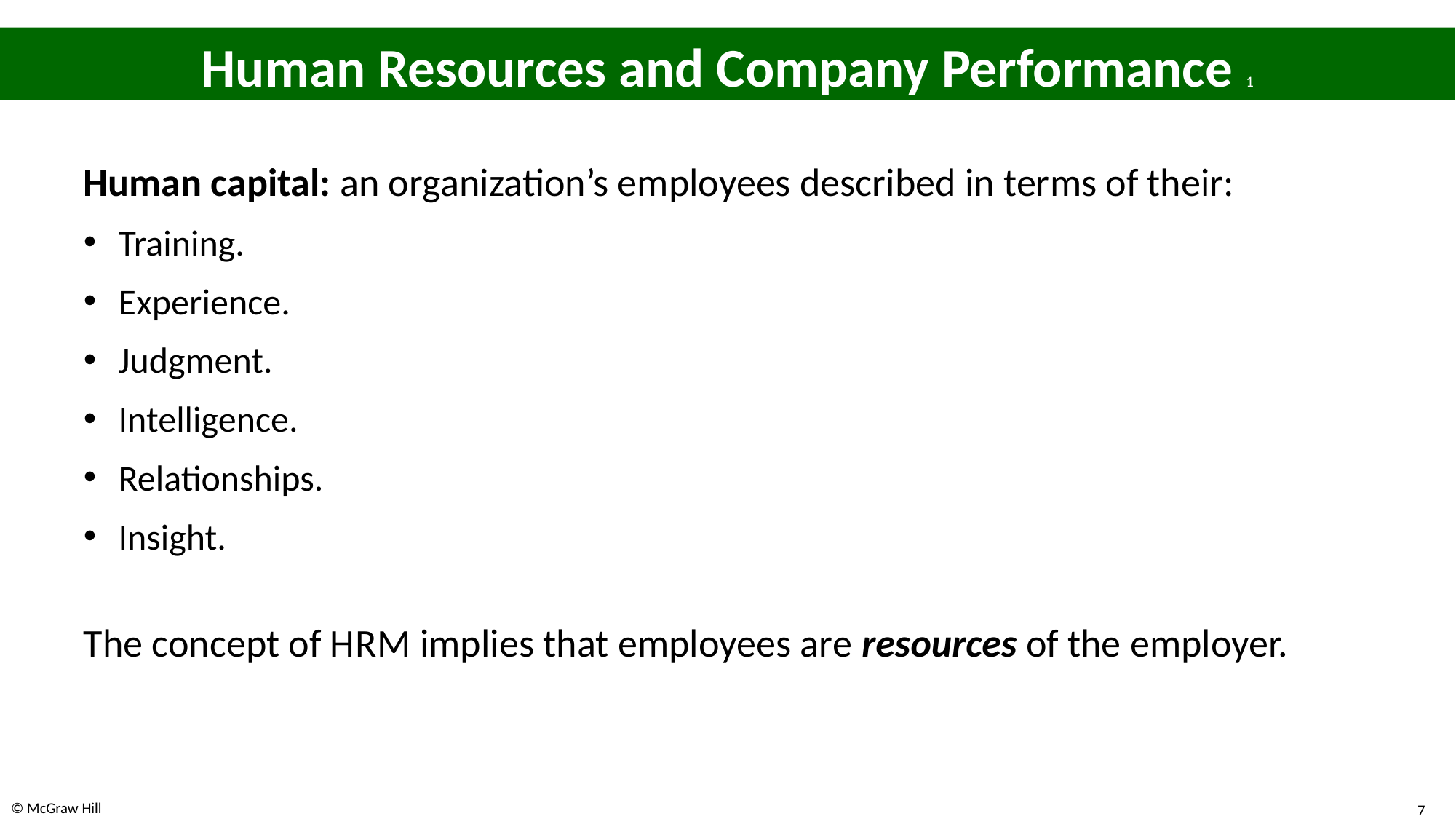

# Human Resources and Company Performance 1
Human capital: an organization’s employees described in terms of their:
Training.
Experience.
Judgment.
Intelligence.
Relationships.
Insight.
The concept of H R M implies that employees are resources of the employer.